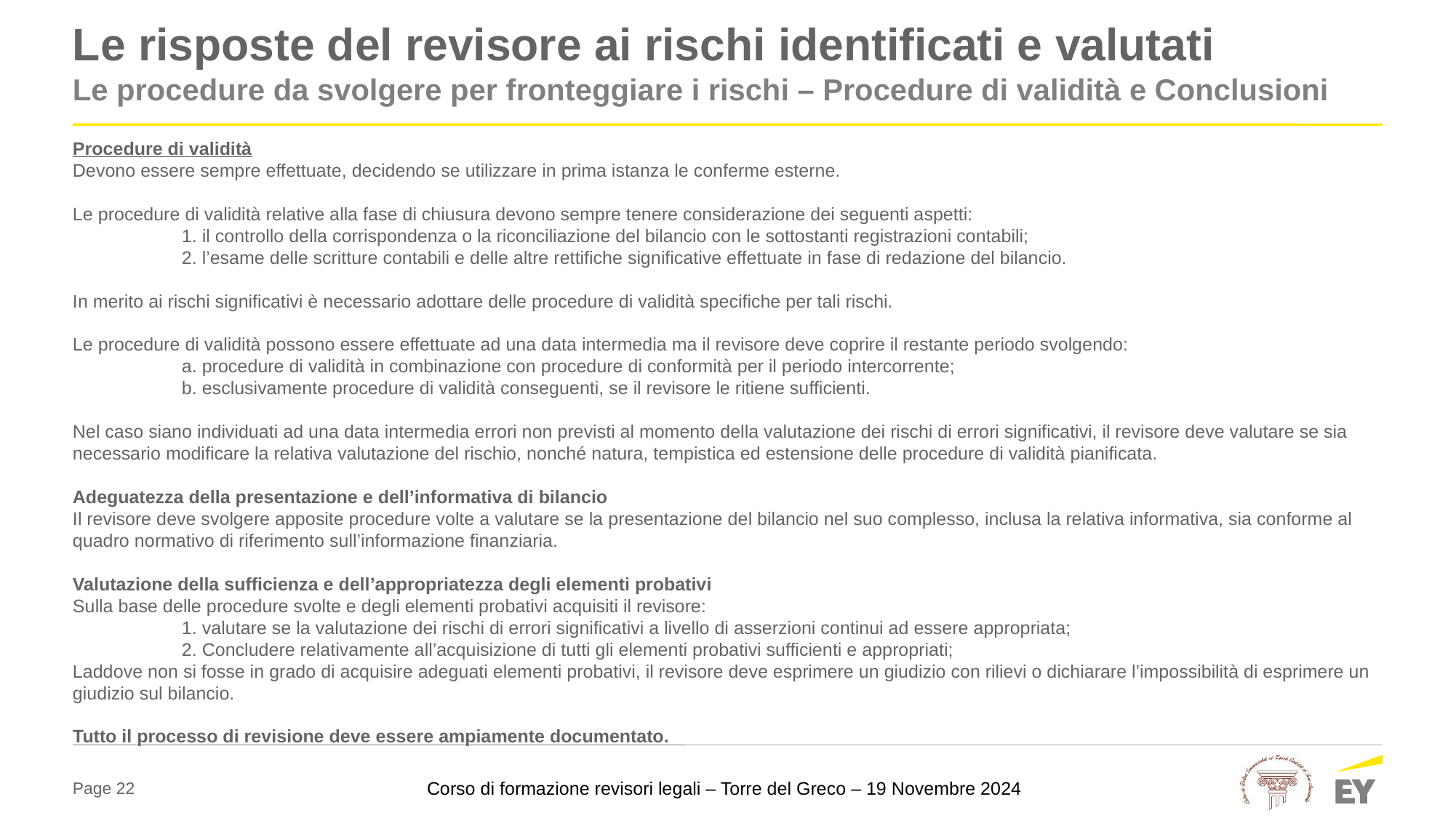

# Le risposte del revisore ai rischi identificati e valutati
Le procedure da svolgere per fronteggiare i rischi – Procedure di validità e Conclusioni
Procedure di validità
Devono essere sempre effettuate, decidendo se utilizzare in prima istanza le conferme esterne.

Le procedure di validità relative alla fase di chiusura devono sempre tenere considerazione dei seguenti aspetti:
	1. il controllo della corrispondenza o la riconciliazione del bilancio con le sottostanti registrazioni contabili;
	2. l’esame delle scritture contabili e delle altre rettifiche significative effettuate in fase di redazione del bilancio.

In merito ai rischi significativi è necessario adottare delle procedure di validità specifiche per tali rischi.

Le procedure di validità possono essere effettuate ad una data intermedia ma il revisore deve coprire il restante periodo svolgendo:
	a. procedure di validità in combinazione con procedure di conformità per il periodo intercorrente;
	b. esclusivamente procedure di validità conseguenti, se il revisore le ritiene sufficienti.

Nel caso siano individuati ad una data intermedia errori non previsti al momento della valutazione dei rischi di errori significativi, il revisore deve valutare se sia necessario modificare la relativa valutazione del rischio, nonché natura, tempistica ed estensione delle procedure di validità pianificata.

Adeguatezza della presentazione e dell’informativa di bilancio
Il revisore deve svolgere apposite procedure volte a valutare se la presentazione del bilancio nel suo complesso, inclusa la relativa informativa, sia conforme al quadro normativo di riferimento sull’informazione finanziaria.

Valutazione della sufficienza e dell’appropriatezza degli elementi probativi
Sulla base delle procedure svolte e degli elementi probativi acquisiti il revisore:
	1. valutare se la valutazione dei rischi di errori significativi a livello di asserzioni continui ad essere appropriata;
	2. Concludere relativamente all’acquisizione di tutti gli elementi probativi sufficienti e appropriati;
Laddove non si fosse in grado di acquisire adeguati elementi probativi, il revisore deve esprimere un giudizio con rilievi o dichiarare l’impossibilità di esprimere un giudizio sul bilancio.

Tutto il processo di revisione deve essere ampiamente documentato.